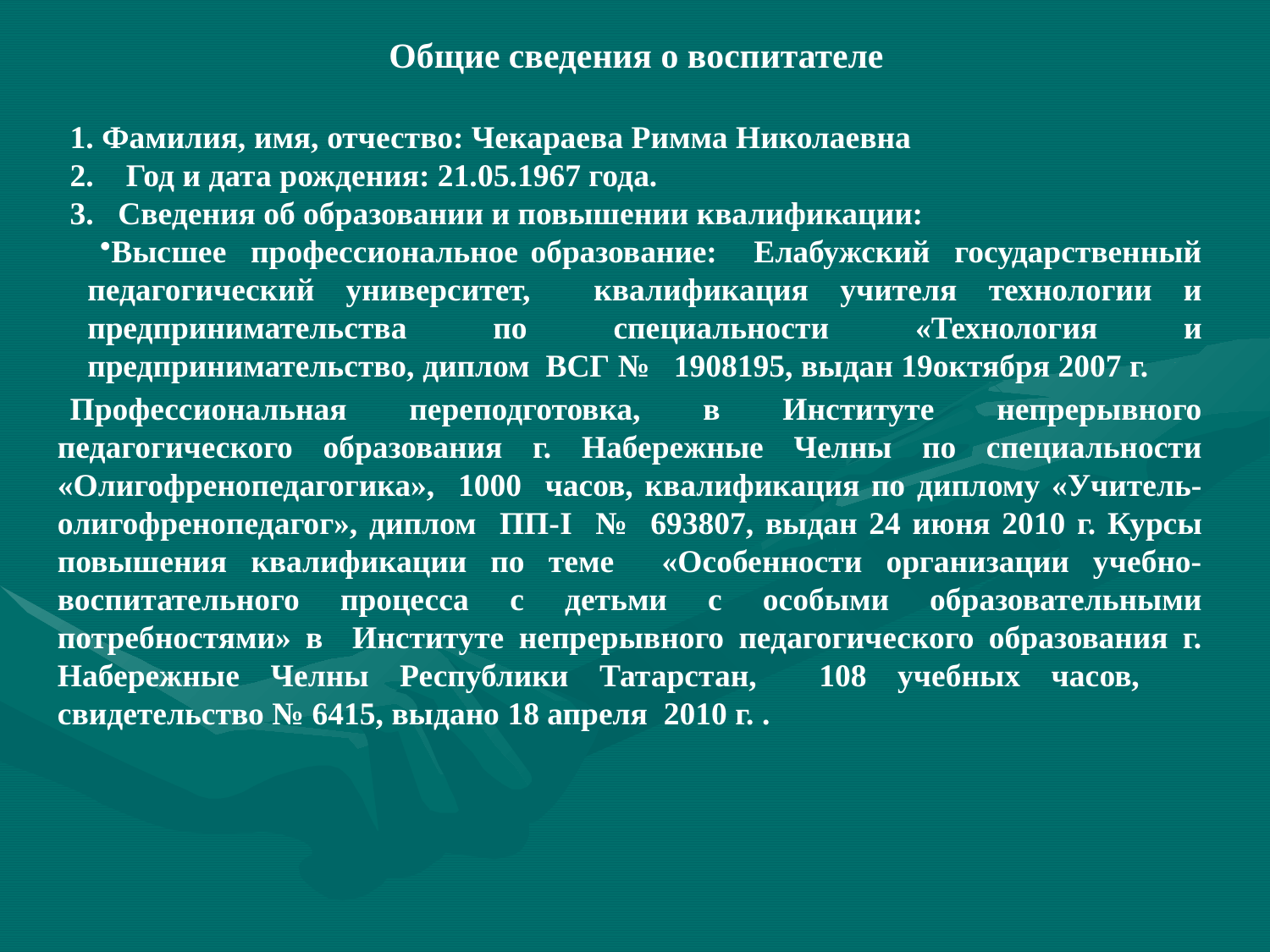

Общие сведения о воспитателе

1. Фамилия, имя, отчество: Чекараева Римма Николаевна
2.    Год и дата рождения: 21.05.1967 года.
3.   Сведения об образовании и повышении квалификации:
Высшее  профессиональное образование:   Елабужский  государственный педагогический университет,  квалификация учителя технологии и предпринимательства по специальности «Технология и предпринимательство, диплом  ВСГ №   1908195, выдан 19октября 2007 г.
Профессиональная переподготовка, в Институте непрерывного педагогического образования г. Набережные Челны по специальности «Олигофренопедагогика»,  1000  часов, квалификация по диплому «Учитель-олигофренопедагог», диплом  ПП-I  №  693807, выдан 24 июня 2010 г. Курсы повышения квалификации по теме  «Особенности организации учебно-воспитательного процесса с детьми с особыми образовательными потребностями» в  Институте непрерывного педагогического образования г. Набережные Челны Республики Татарстан,  108 учебных часов,   свидетельство № 6415, выдано 18 апреля  2010 г. .